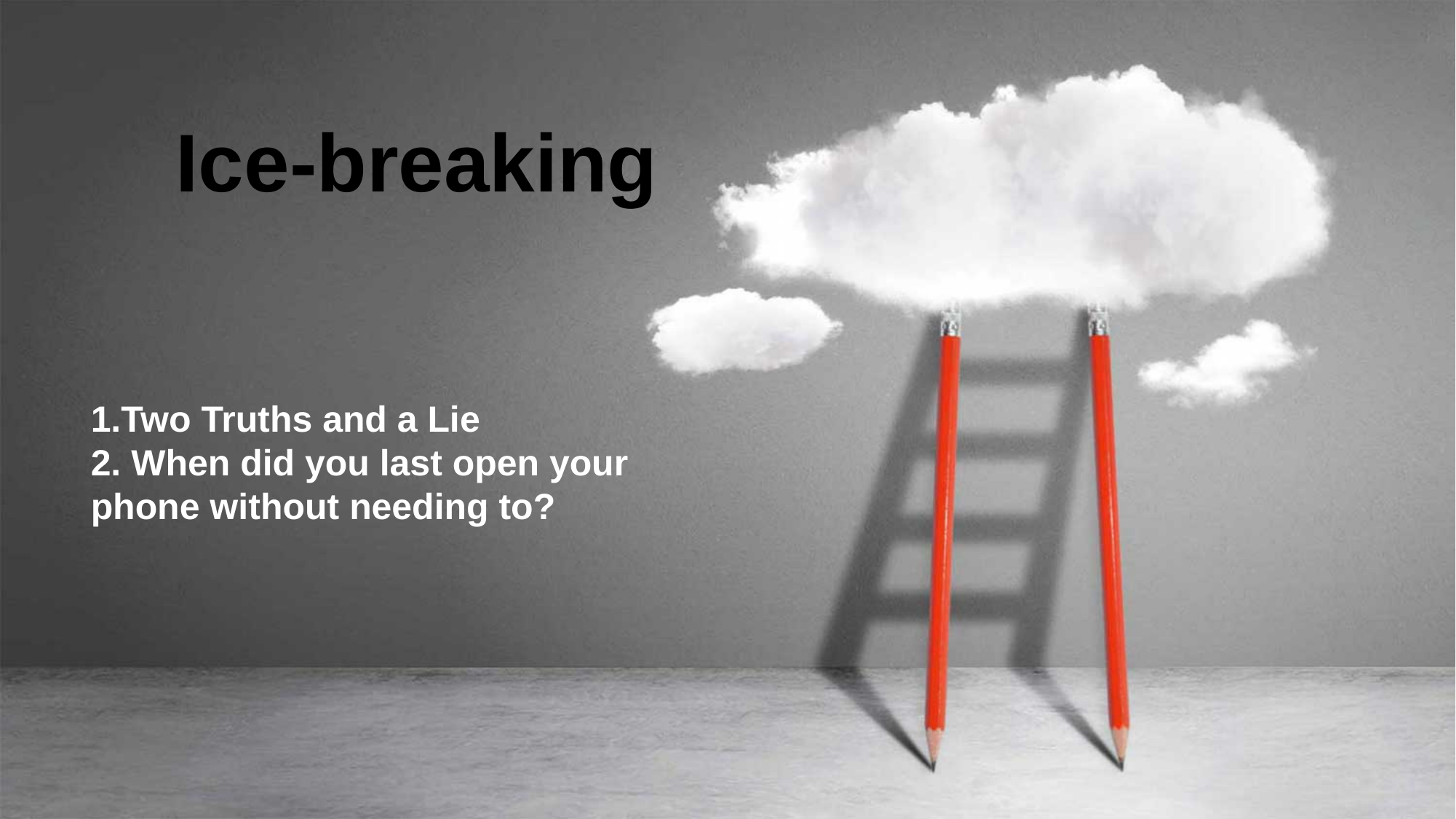

Ice-breaking
1.Two Truths and a Lie
2. When did you last open your phone without needing to?